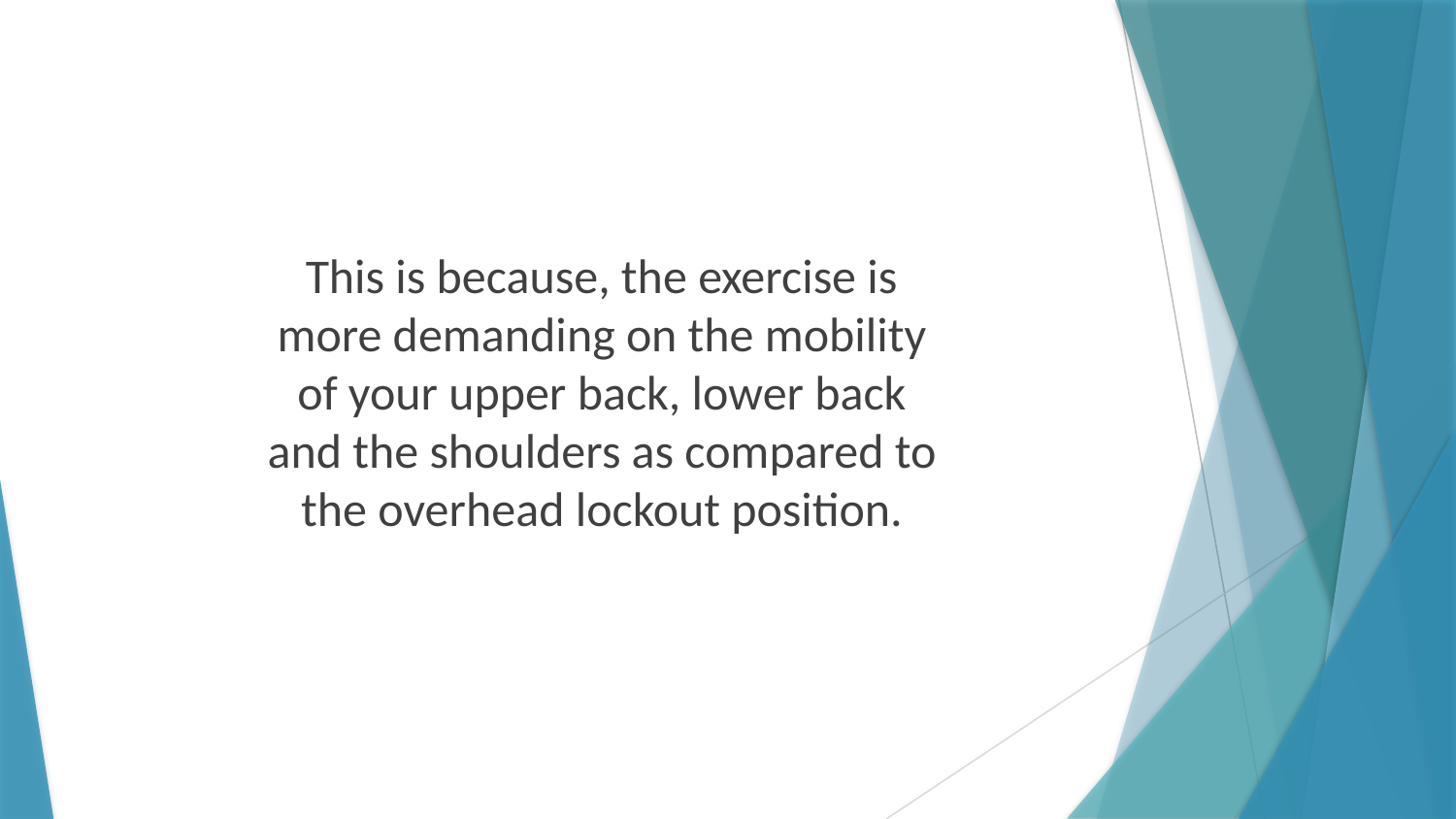

This is because, the exercise is more demanding on the mobility of your upper back, lower back and the shoulders as compared to the overhead lockout position.